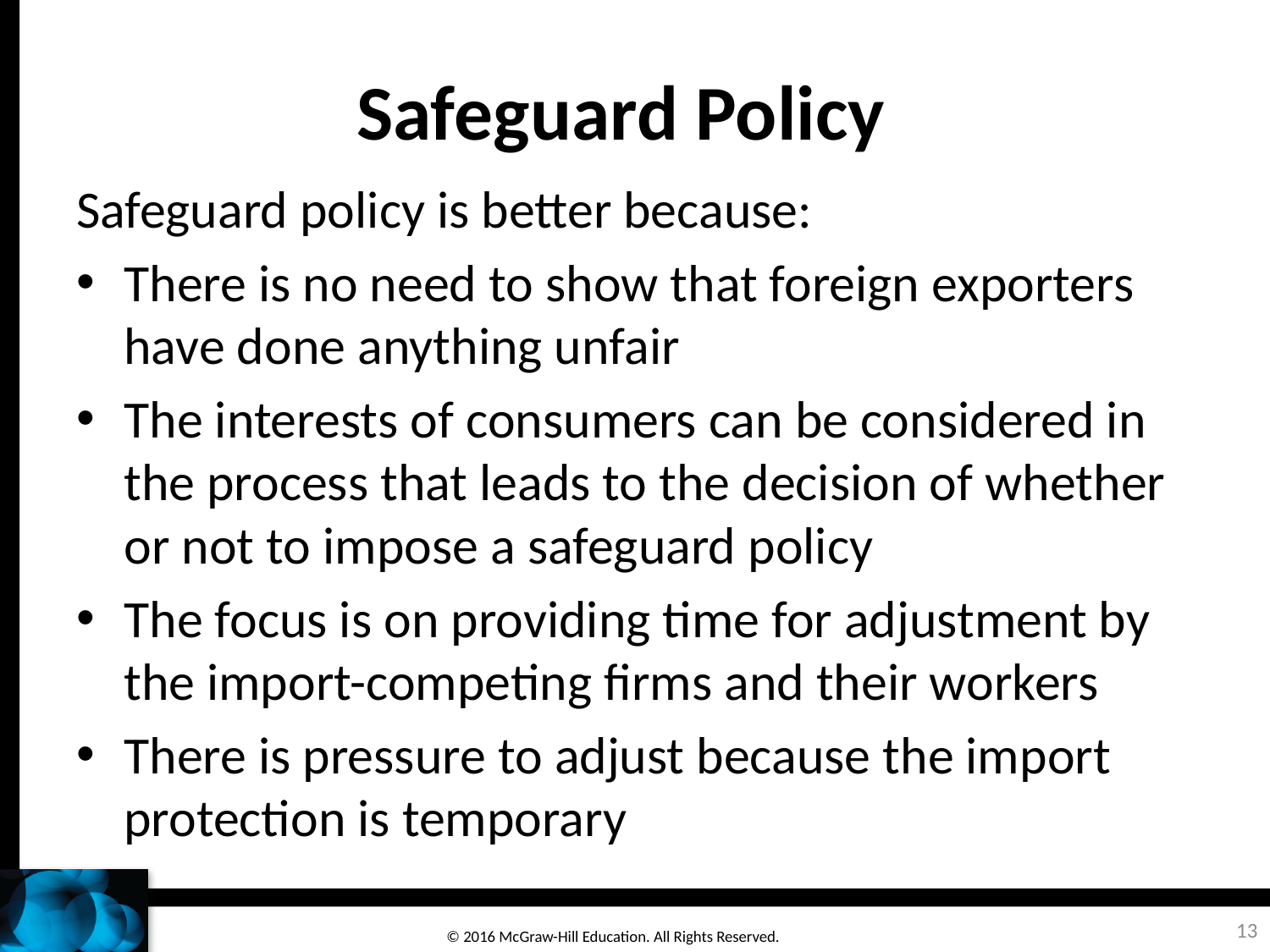

# Safeguard Policy
Safeguard policy is better because:
There is no need to show that foreign exporters have done anything unfair
The interests of consumers can be considered in the process that leads to the decision of whether or not to impose a safeguard policy
The focus is on providing time for adjustment by the import-competing firms and their workers
There is pressure to adjust because the import protection is temporary

13
© 2016 McGraw-Hill Education. All Rights Reserved.